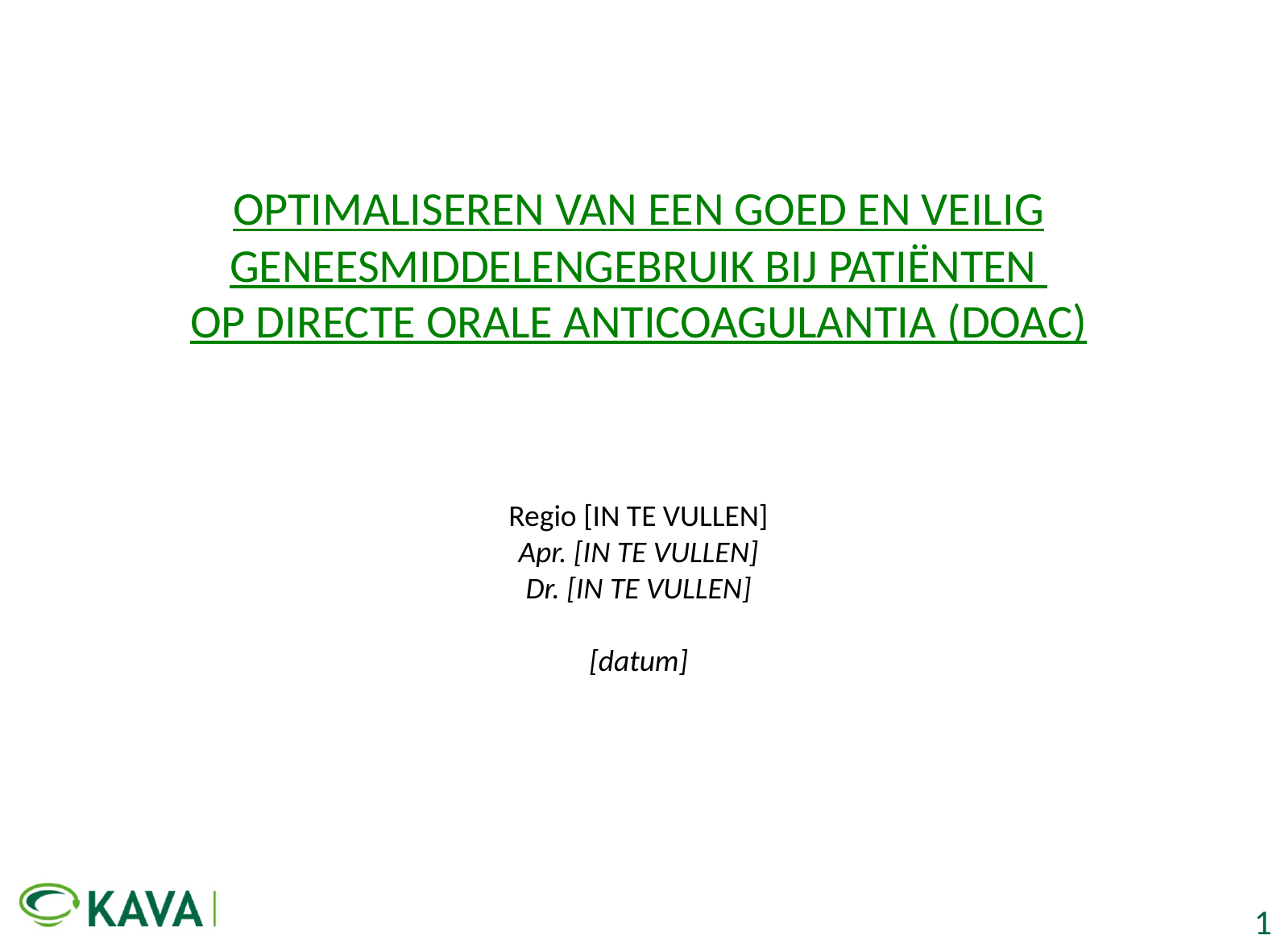

# OPTIMALISEREN VAN EEN GOED EN VEILIG GENEESMIDDELENGEBRUIK BIJ PATIËNTEN OP DIRECTE ORALE ANTICOAGULANTIA (DOAC) Regio [IN TE VULLEN] Apr. [IN TE VULLEN] Dr. [IN TE VULLEN] [datum]
1